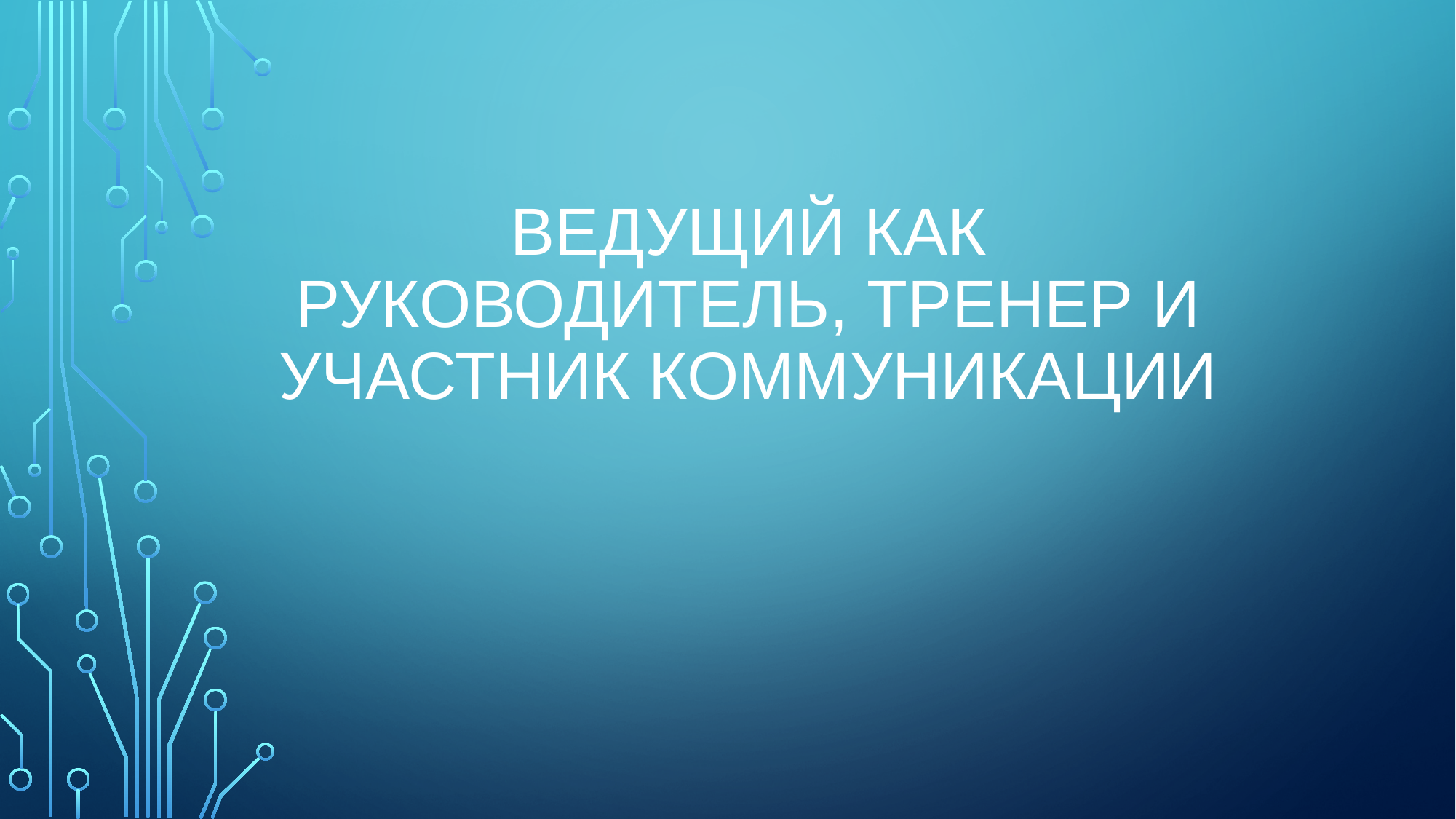

# Ведущий как руководитель, тренер и участник коммуникации